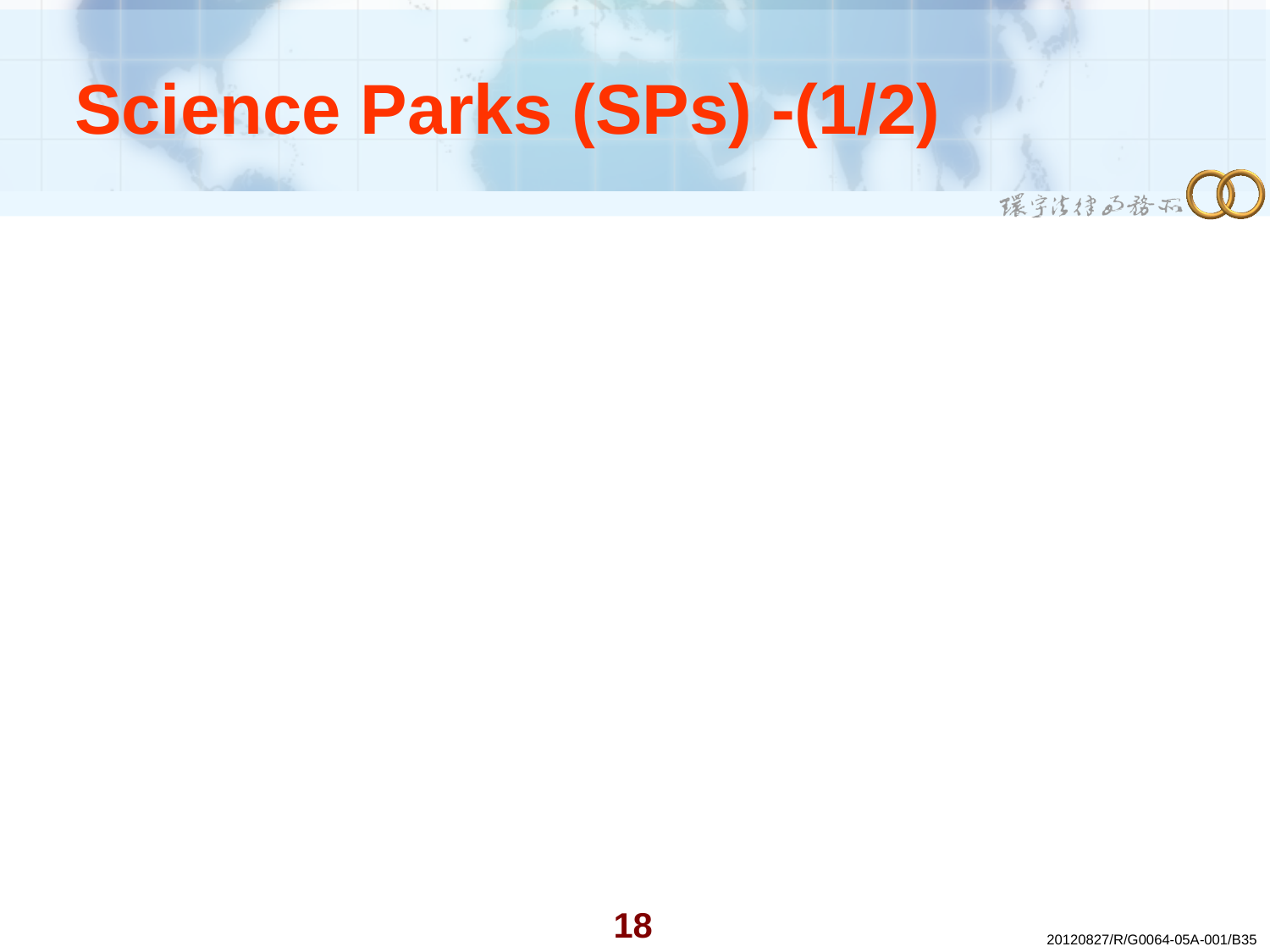

# Science Parks (SPs) -(1/2)

18
20120827/R/G0064-05A-001/B35